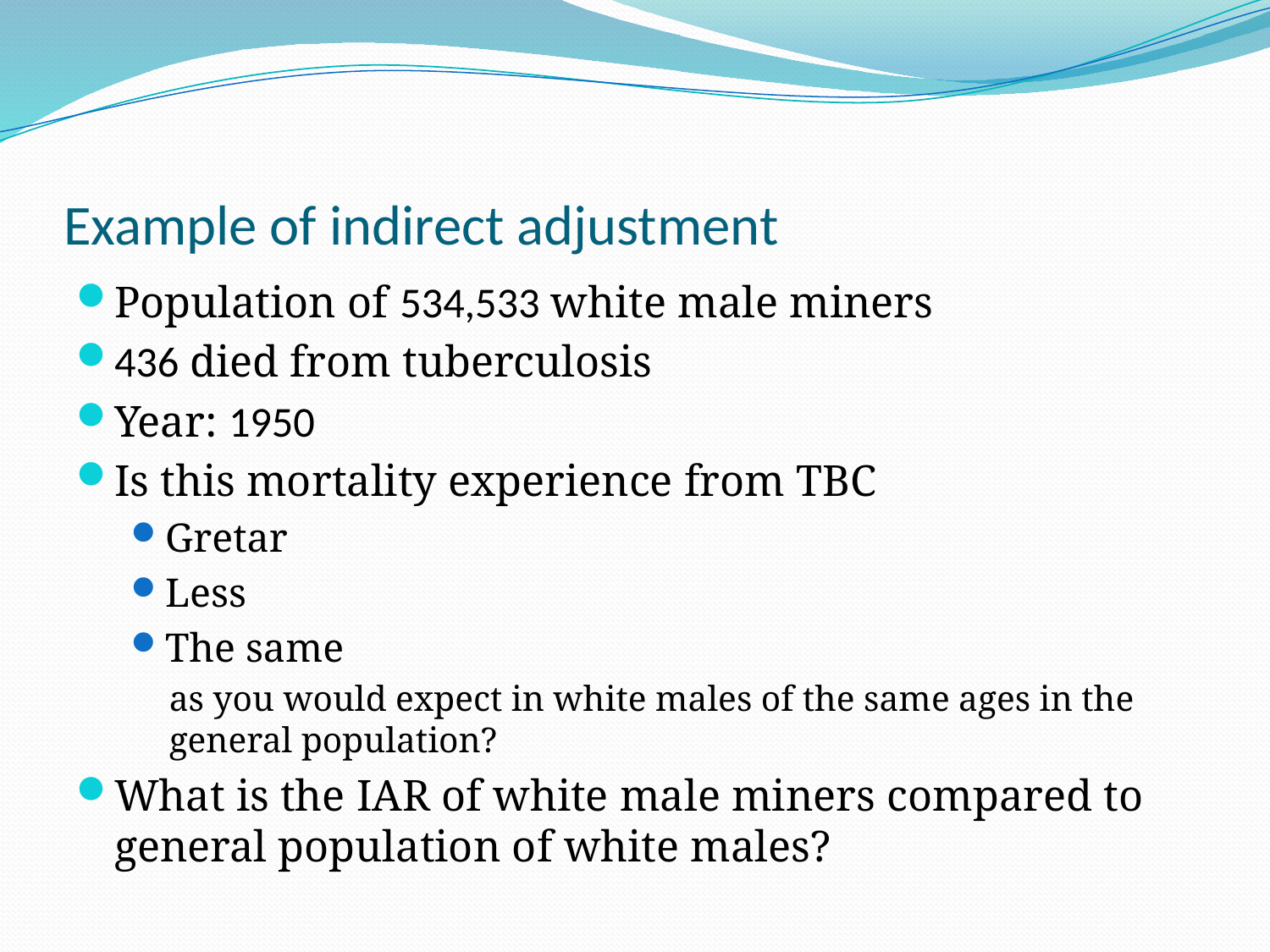

# Example of indirect adjustment
Population of 534,533 white male miners
436 died from tuberculosis
Year: 1950
Is this mortality experience from TBC
Gretar
Less
The same
as you would expect in white males of the same ages in the general population?
What is the IAR of white male miners compared to general population of white males?